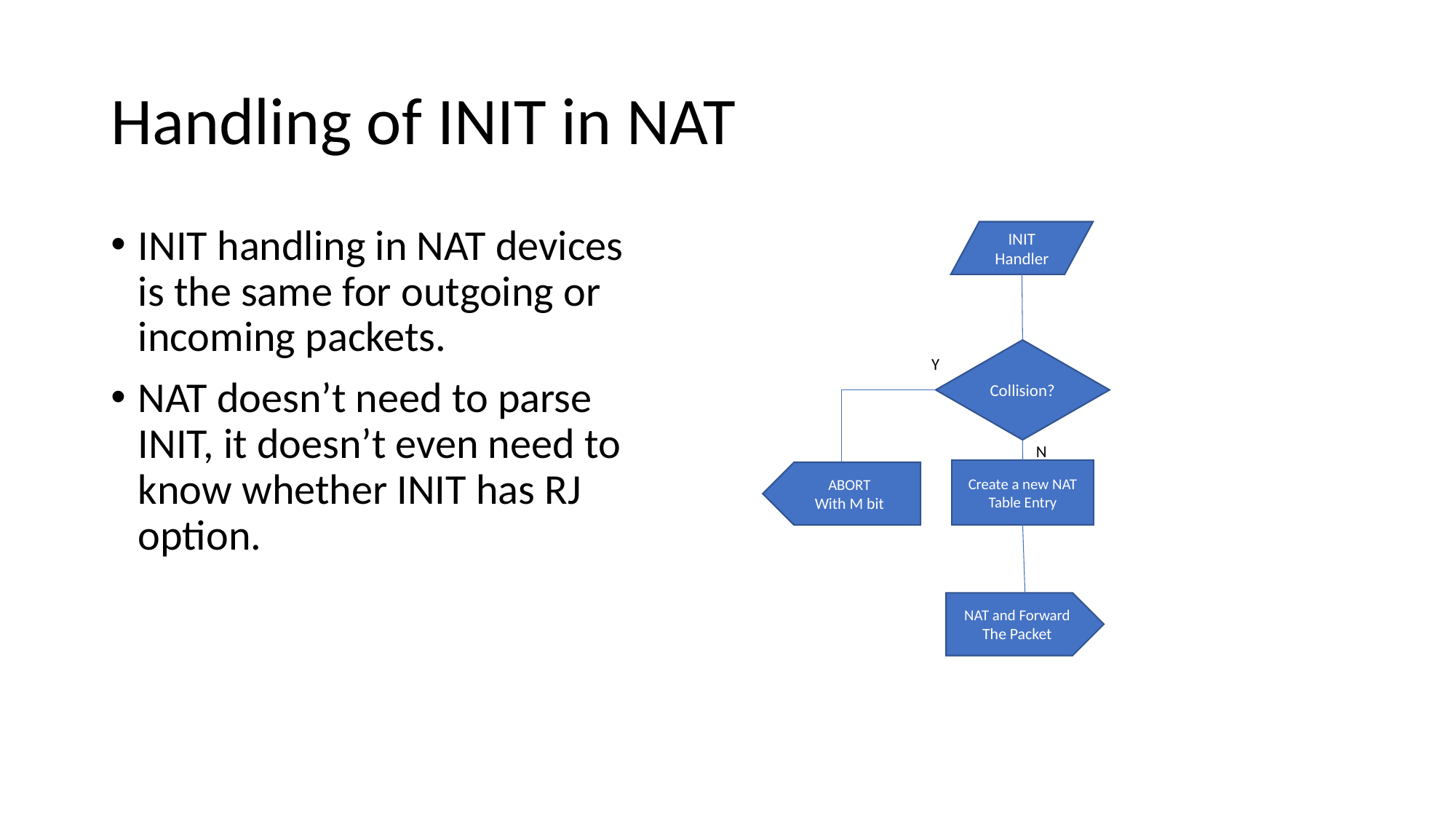

# Handling of INIT in NAT
INIT handling in NAT devices is the same for outgoing or incoming packets.
NAT doesn’t need to parse INIT, it doesn’t even need to know whether INIT has RJ option.
INIT Handler
Collision?
Y
N
Create a new NAT Table Entry
ABORT
With M bit
NAT and Forward
The Packet